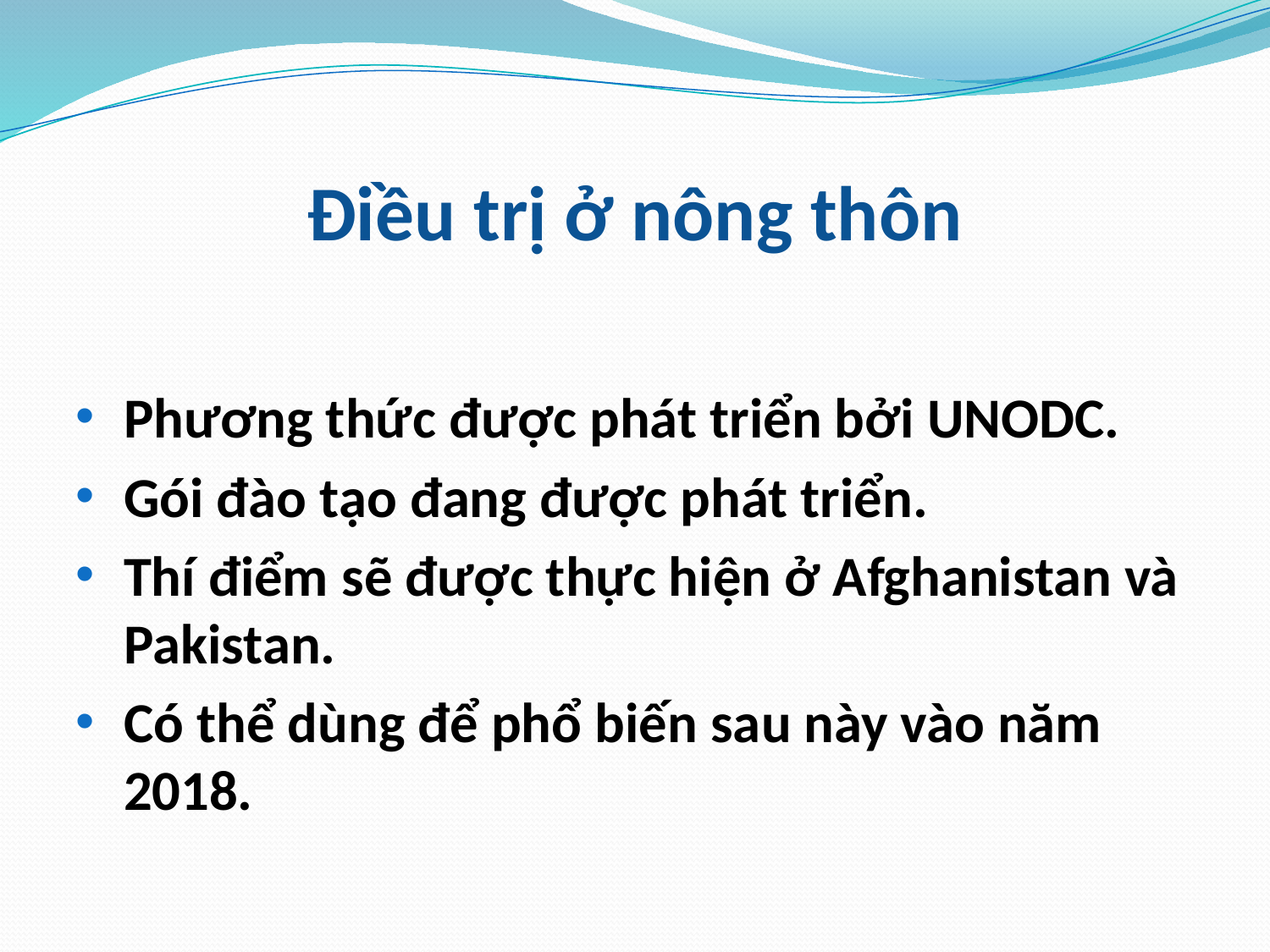

# Điều trị ở nông thôn

Phương thức được phát triển bởi UNODC.
Gói đào tạo đang được phát triển.
Thí điểm sẽ được thực hiện ở Afghanistan và Pakistan.
Có thể dùng để phổ biến sau này vào năm 2018.